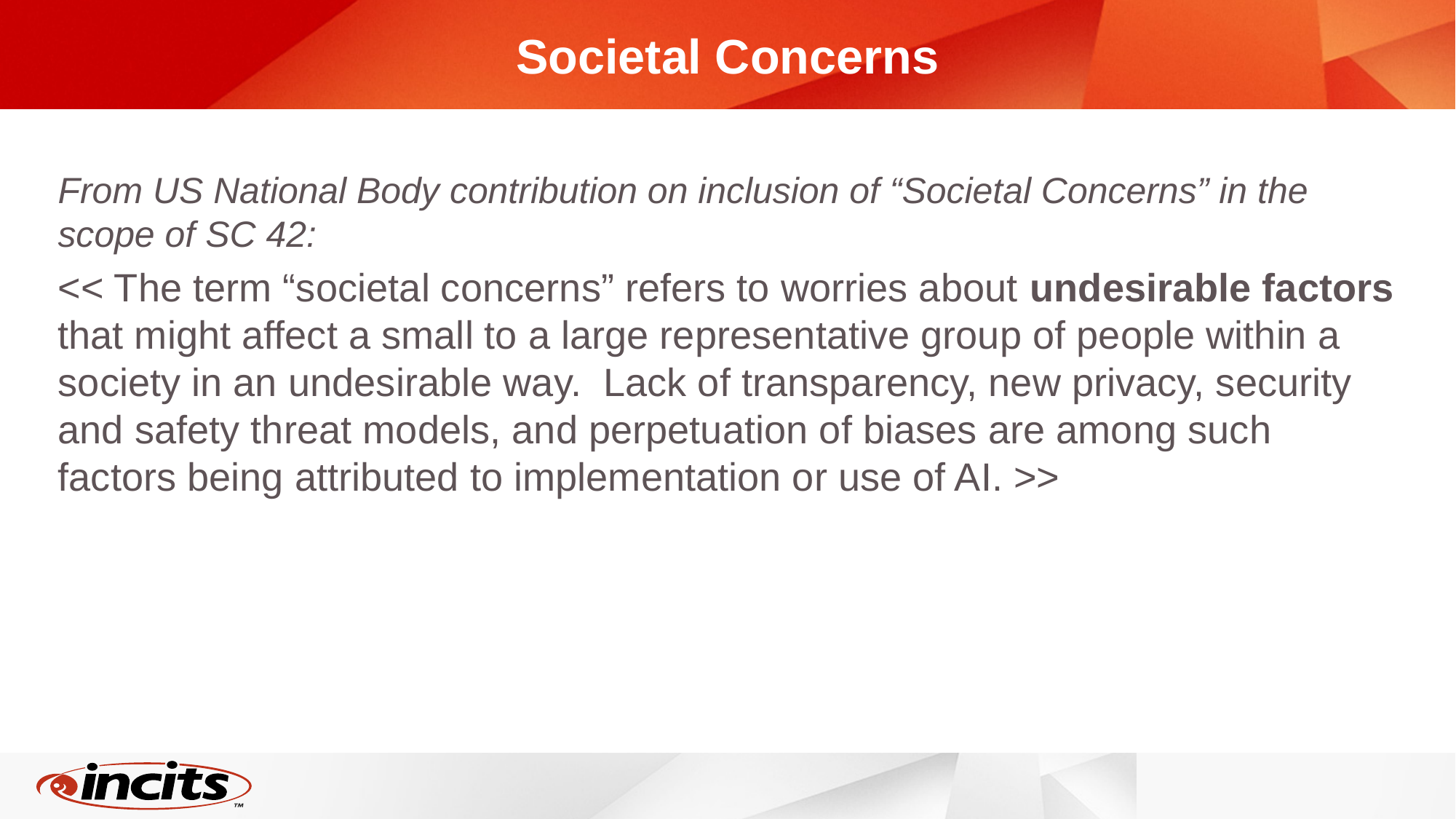

# Societal Concerns
From US National Body contribution on inclusion of “Societal Concerns” in the scope of SC 42:
<< The term “societal concerns” refers to worries about undesirable factors that might affect a small to a large representative group of people within a society in an undesirable way.  Lack of transparency, new privacy, security and safety threat models, and perpetuation of biases are among such factors being attributed to implementation or use of AI. >>